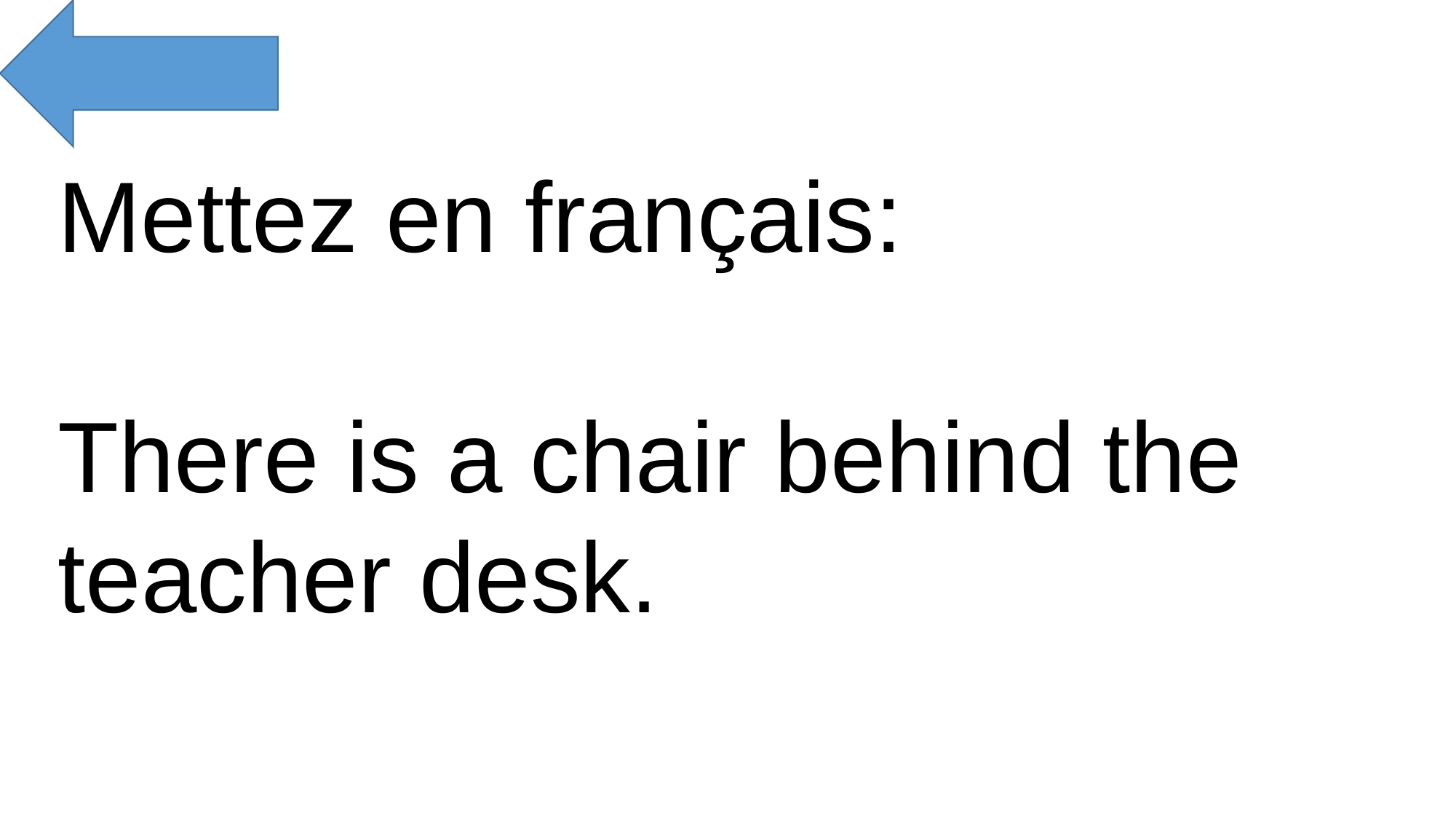

Mettez en français:

There is a chair behind the teacher desk.